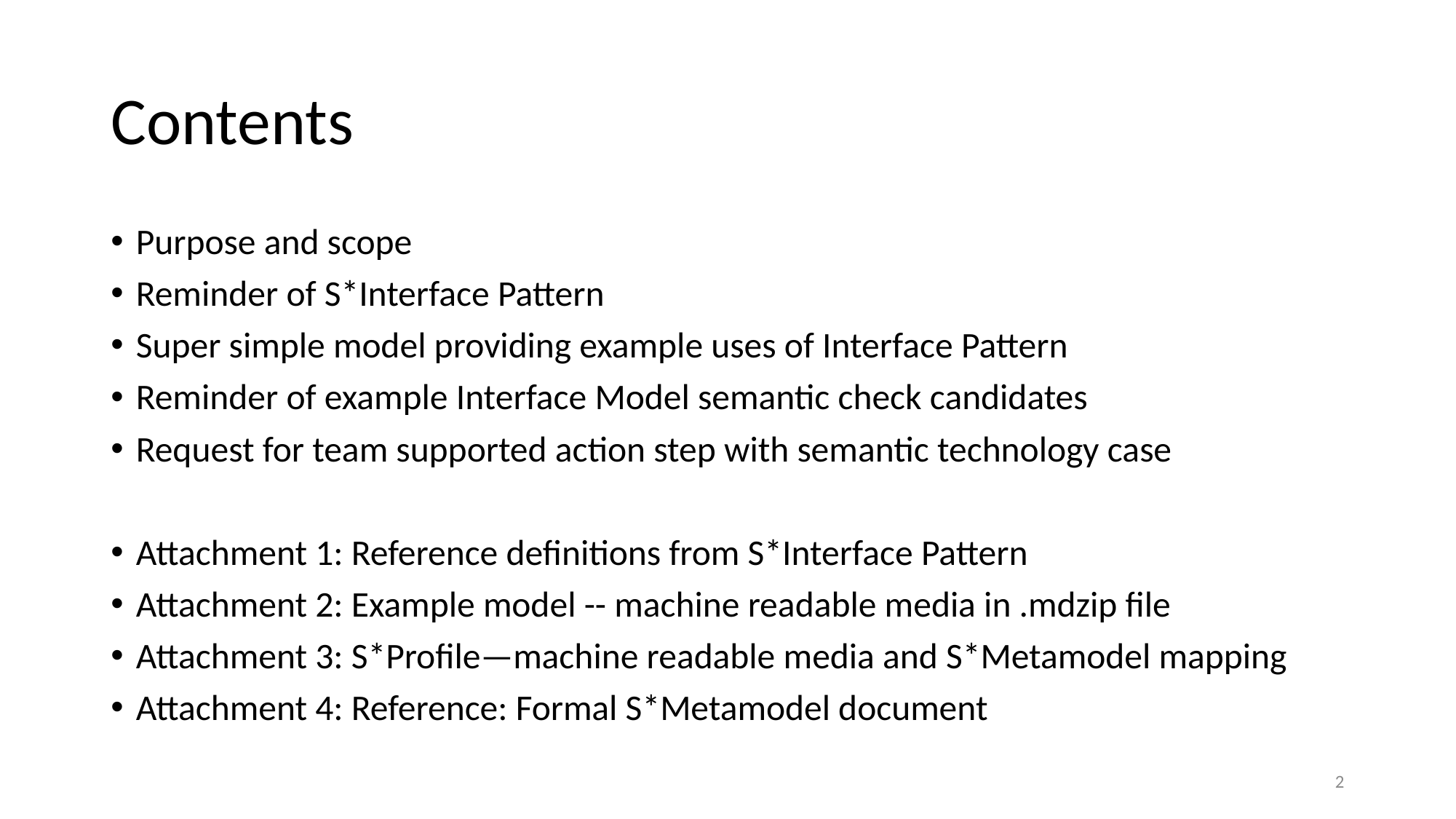

# Contents
Purpose and scope
Reminder of S*Interface Pattern
Super simple model providing example uses of Interface Pattern
Reminder of example Interface Model semantic check candidates
Request for team supported action step with semantic technology case

Attachment 1: Reference definitions from S*Interface Pattern
Attachment 2: Example model -- machine readable media in .mdzip file
Attachment 3: S*Profile—machine readable media and S*Metamodel mapping
Attachment 4: Reference: Formal S*Metamodel document
2